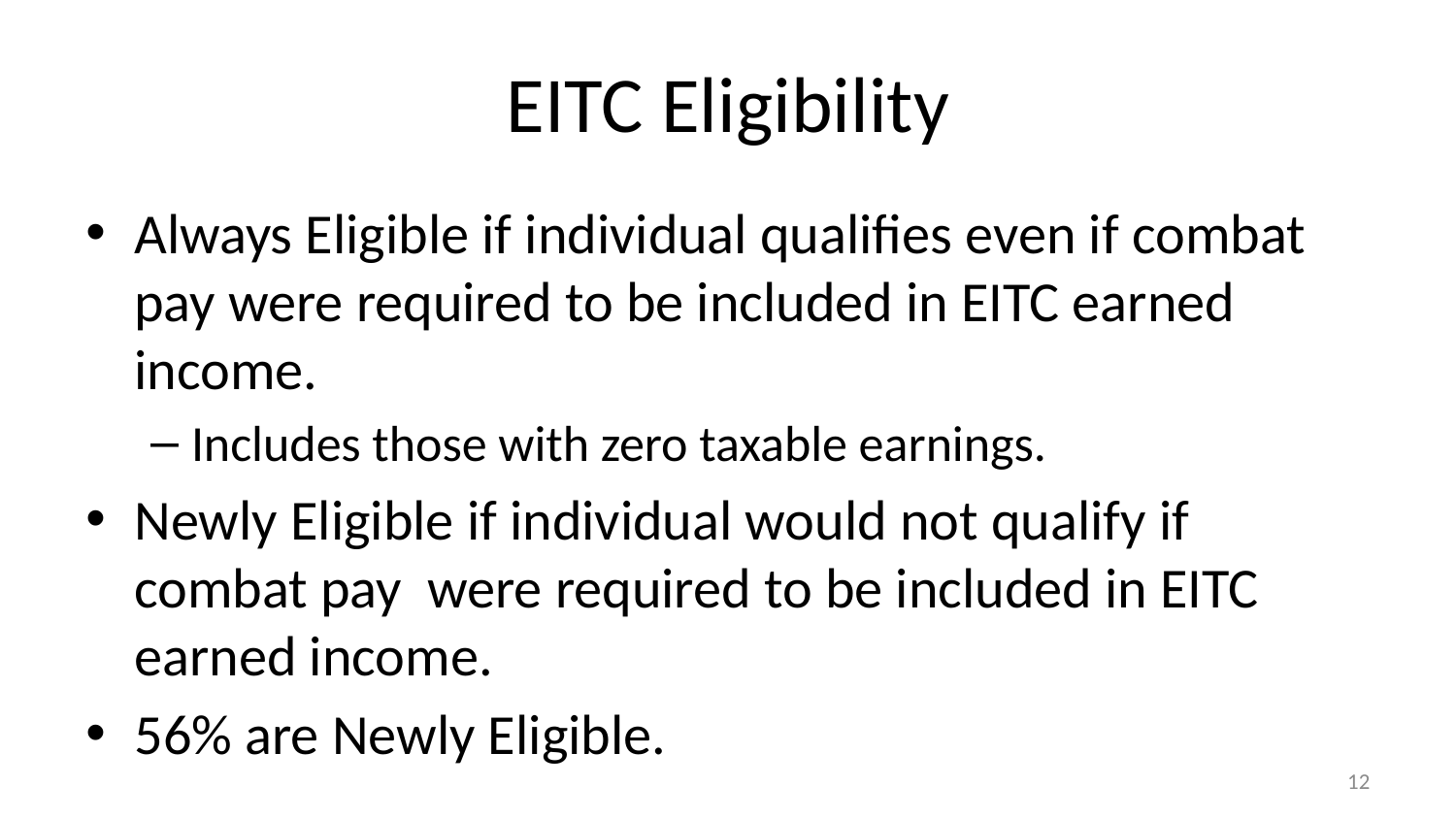

# EITC Eligibility
Always Eligible if individual qualifies even if combat pay were required to be included in EITC earned income.
Includes those with zero taxable earnings.
Newly Eligible if individual would not qualify if combat pay  were required to be included in EITC earned income.
56% are Newly Eligible.
12